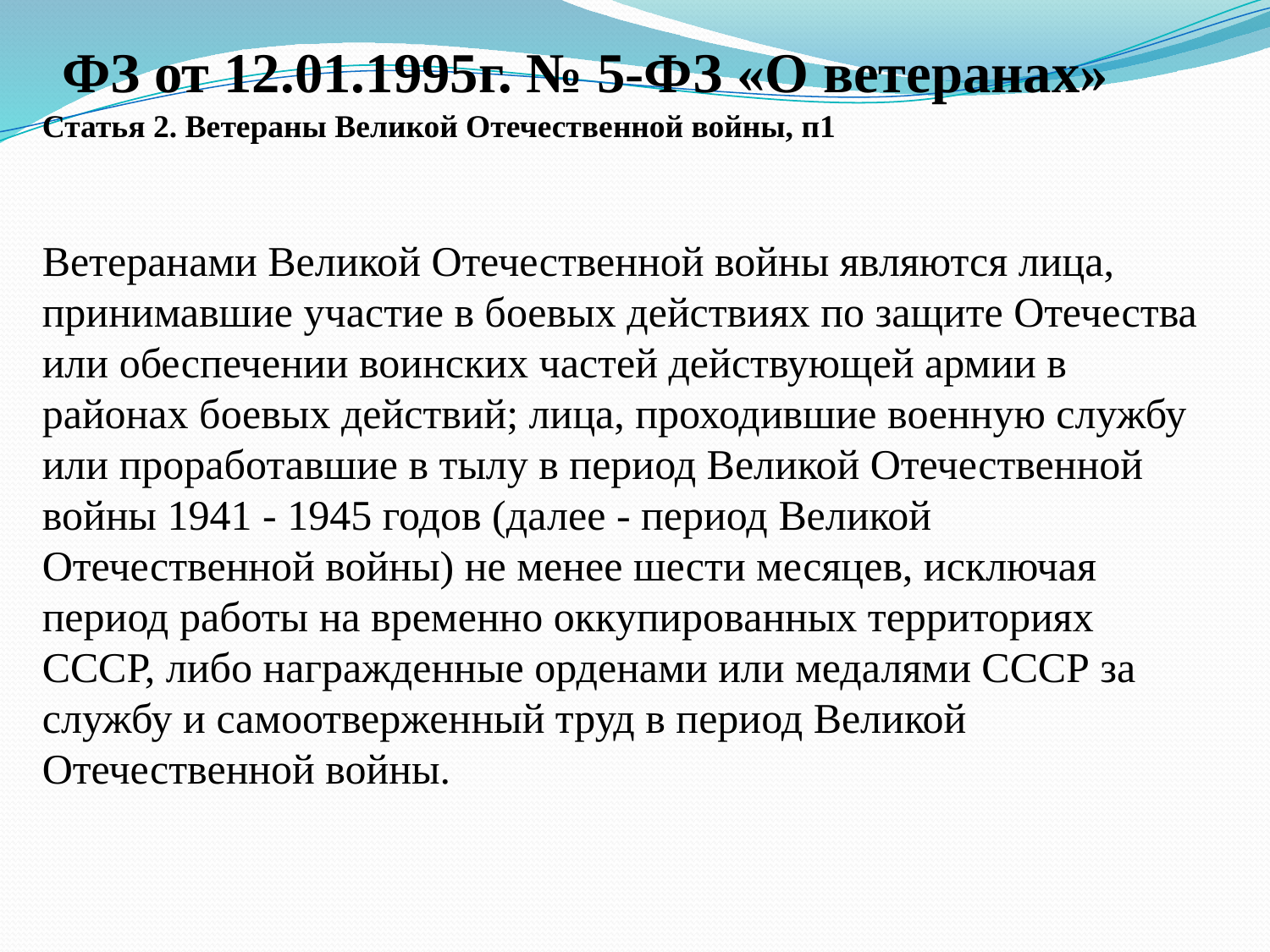

ФЗ от 12.01.1995г. № 5-ФЗ «О ветеранах»
Статья 2. Ветераны Великой Отечественной войны, п1

Ветеранами Великой Отечественной войны являются лица, принимавшие участие в боевых действиях по защите Отечества или обеспечении воинских частей действующей армии в районах боевых действий; лица, проходившие военную службу или проработавшие в тылу в период Великой Отечественной войны 1941 - 1945 годов (далее - период Великой Отечественной войны) не менее шести месяцев, исключая период работы на временно оккупированных территориях СССР, либо награжденные орденами или медалями СССР за службу и самоотверженный труд в период Великой Отечественной войны.